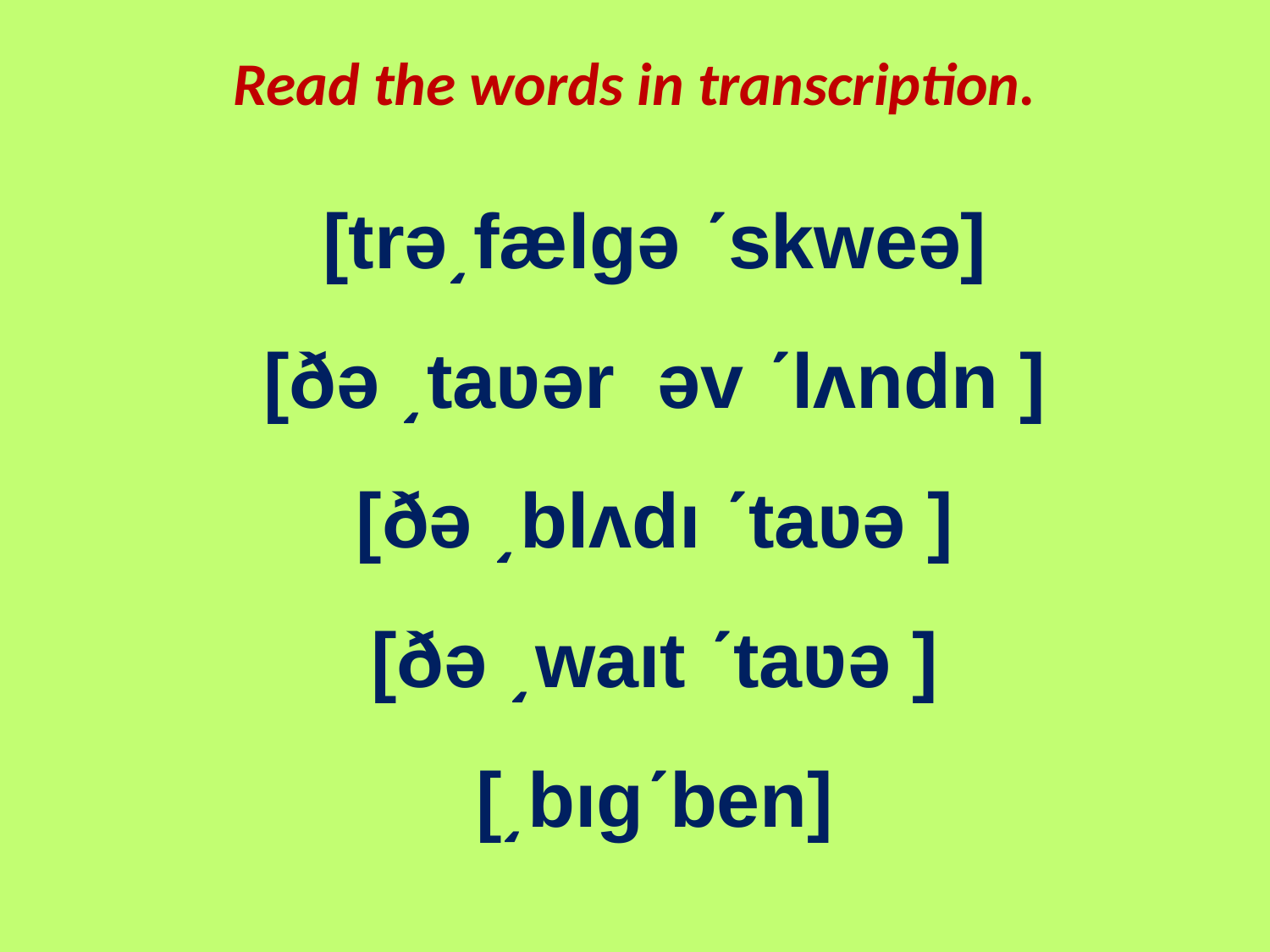

# Read the words in transcription.
[trə͵fælgə ʹskweə]
[ðə ͵taʋər  əv ʹlʌndn ]
[ðə ͵blʌdı ʹtaʋə ]
[ðə ͵waıt ʹtaʋə ]
[͵bıgʹben]